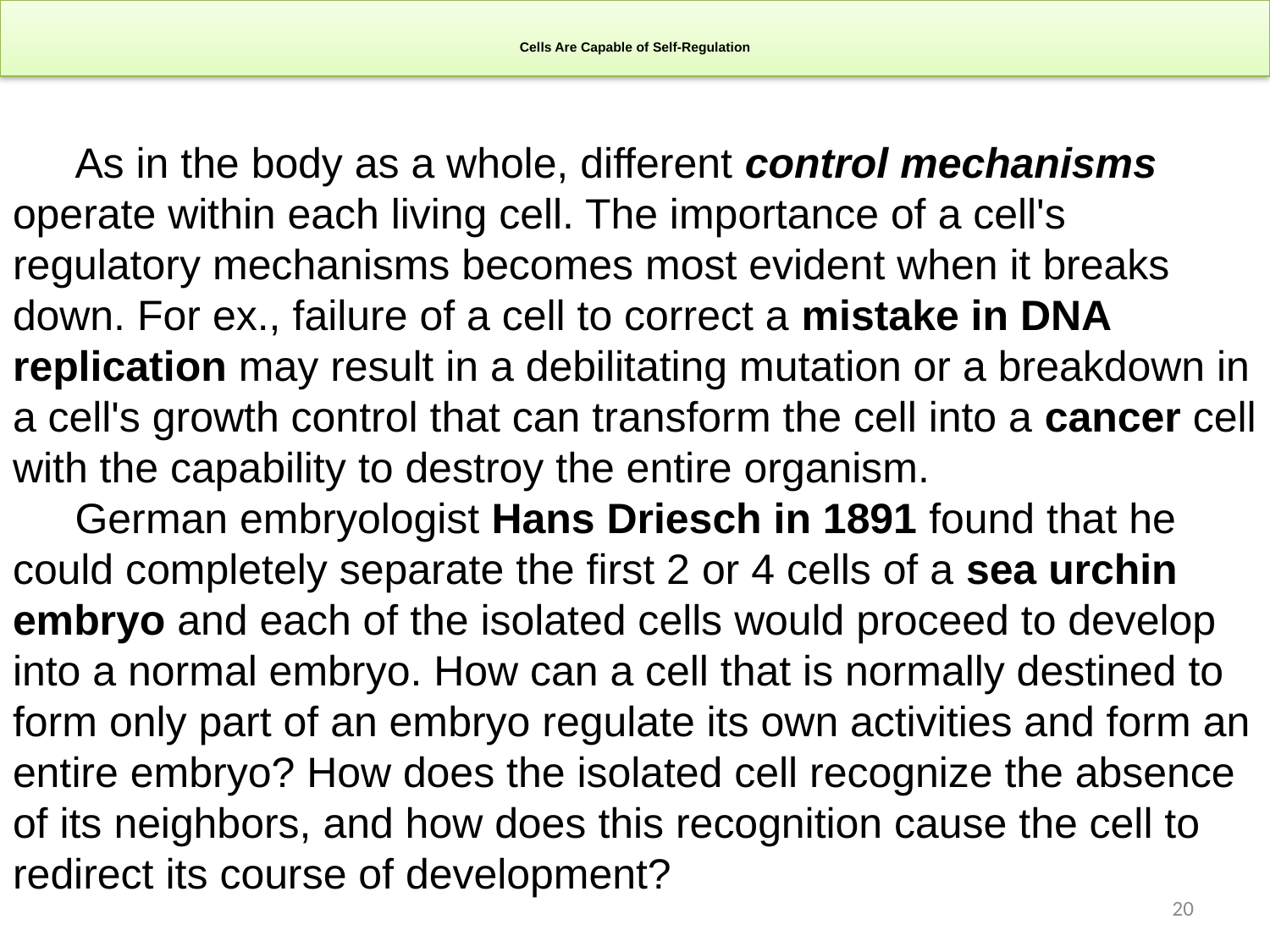

# Cells Are Capable of Self-Regulation
As in the body as a whole, different control mechanisms operate within each living cell. The importance of a cell's regulatory mechanisms becomes most evident when it breaks down. For ex., failure of a cell to correct a mistake in DNA  replication may result in a debilitating mutation or a breakdown in a cell's growth control that can transform the cell into a cancer cell with the capability to destroy the entire organism.
German embryologist Hans Driesch in 1891 found that he could completely separate the first 2 or 4 cells of a sea urchin embryo and each of the isolated cells would proceed to develop into a normal embryo. How can a cell that is normally destined to form only part of an embryo regulate its own activities and form an entire embryo? How does the isolated cell recognize the absence of its neighbors, and how does this recognition cause the cell to redirect its course of development?
20